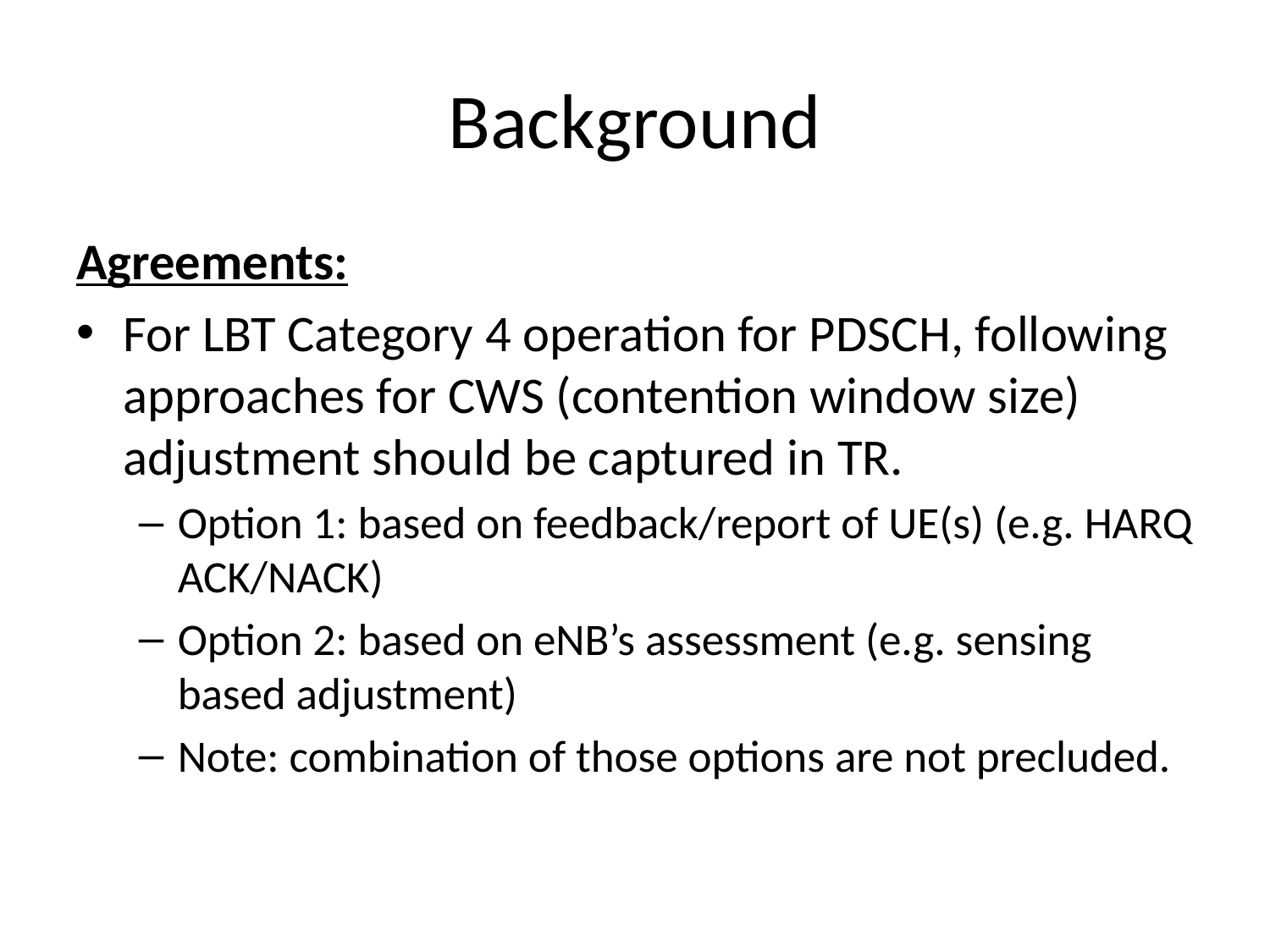

# Background
Agreements:
For LBT Category 4 operation for PDSCH, following approaches for CWS (contention window size) adjustment should be captured in TR.
Option 1: based on feedback/report of UE(s) (e.g. HARQ ACK/NACK)
Option 2: based on eNB’s assessment (e.g. sensing based adjustment)
Note: combination of those options are not precluded.